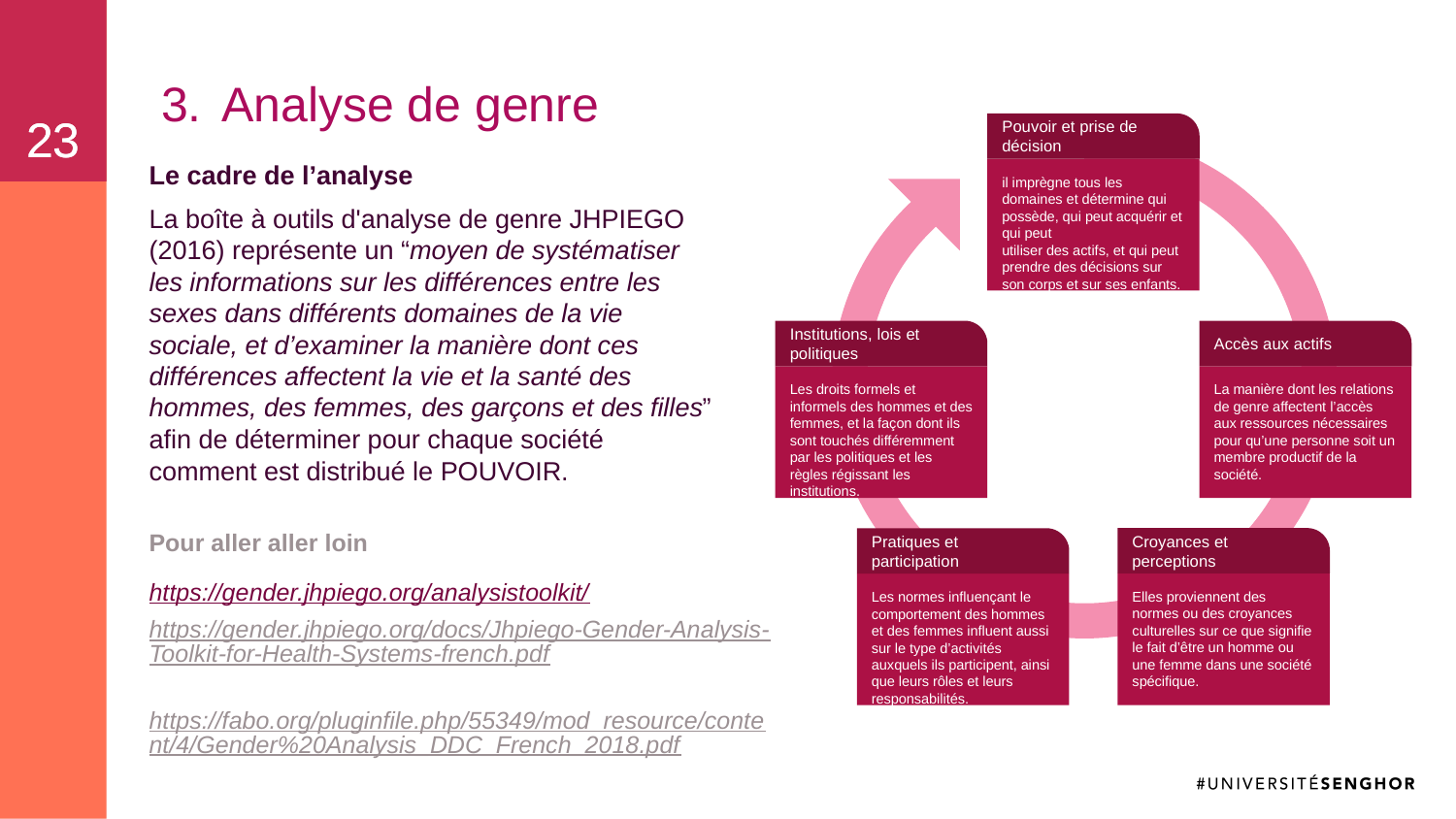

23
23
# Analyse de genre
Pouvoir et prise de décision
il imprègne tous les domaines et détermine qui possède, qui peut acquérir et qui peut
utiliser des actifs, et qui peut prendre des décisions sur son corps et sur ses enfants.

Le cadre de l’analyse
La boîte à outils d'analyse de genre JHPIEGO (2016) représente un “moyen de systématiser les informations sur les différences entre les sexes dans différents domaines de la vie sociale, et d’examiner la manière dont ces différences affectent la vie et la santé des hommes, des femmes, des garçons et des filles” afin de déterminer pour chaque société comment est distribué le POUVOIR.

Institutions, lois et politiques
Les droits formels et informels des hommes et des femmes, et la façon dont ils sont touchés différemment par les politiques et les règles régissant les institutions.

Accès aux actifs
La manière dont les relations de genre affectent l’accès aux ressources nécessaires pour qu’une personne soit un membre productif de la société.

Pour aller aller loin
https://gender.jhpiego.org/analysistoolkit/
https://gender.jhpiego.org/docs/Jhpiego-Gender-Analysis-Toolkit-for-Health-Systems-french.pdf
https://fabo.org/pluginfile.php/55349/mod_resource/content/4/Gender%20Analysis_DDC_French_2018.pdf
Croyances et perceptions
Elles proviennent des normes ou des croyances culturelles sur ce que signifie le fait d’être un homme ou une femme dans une société spécifique.

Pratiques et participation
Les normes influençant le comportement des hommes et des femmes influent aussi sur le type d’activités auxquels ils participent, ainsi que leurs rôles et leurs responsabilités.